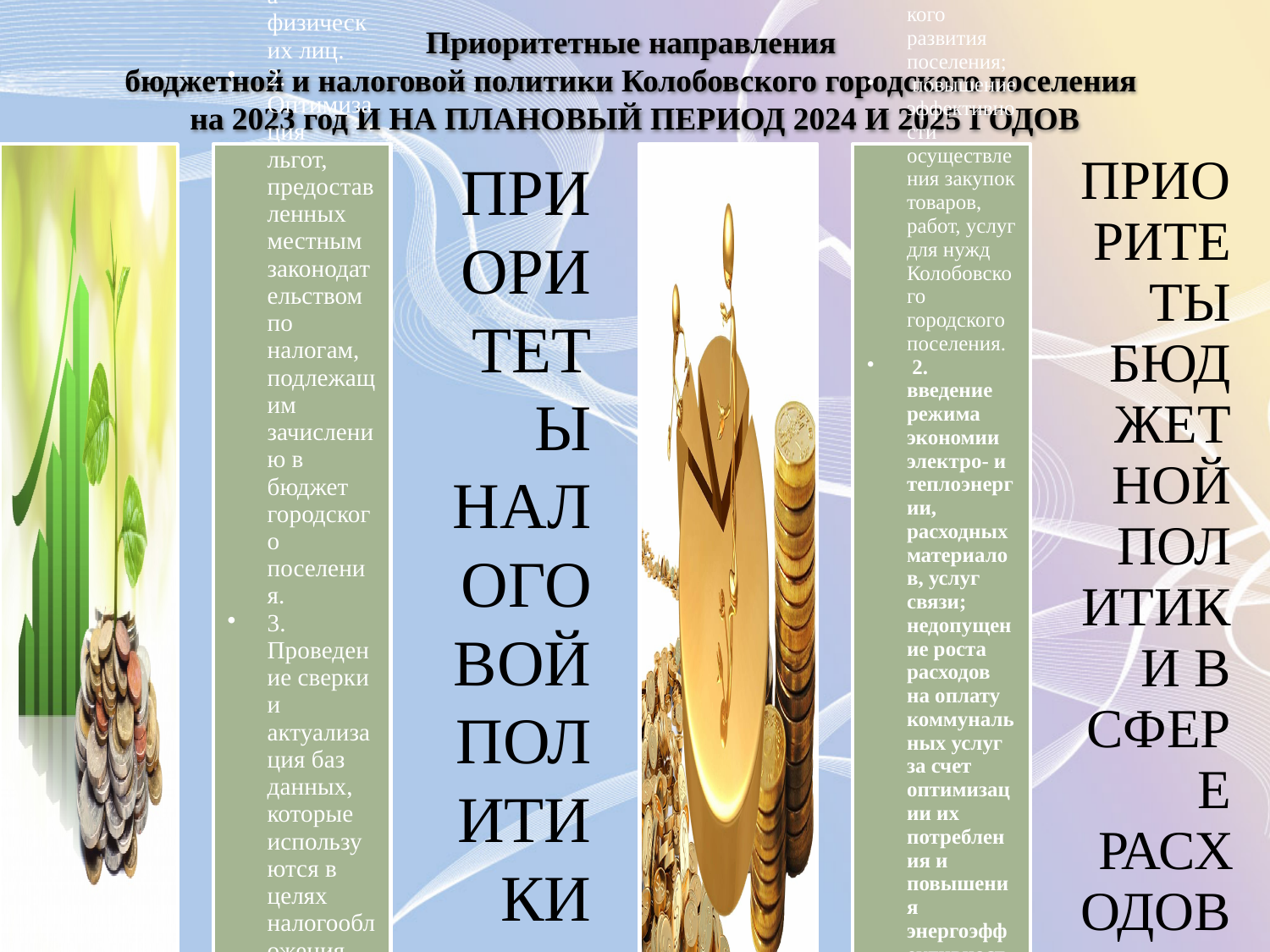

# Приоритетные направления бюджетной и налоговой политики Колобовского городского поселения на 2023 год И НА ПЛАНОВЫЙ ПЕРИОД 2024 И 2025 ГОДОВ
ПРИОРИТЕТЫ НАЛОГОВОЙ ПОЛИТИКИ
ПРИОРИТЕТЫ БЮДЖЕТНОЙ ПОЛИТИКИ В СФЕРЕ РАСХОДОВ